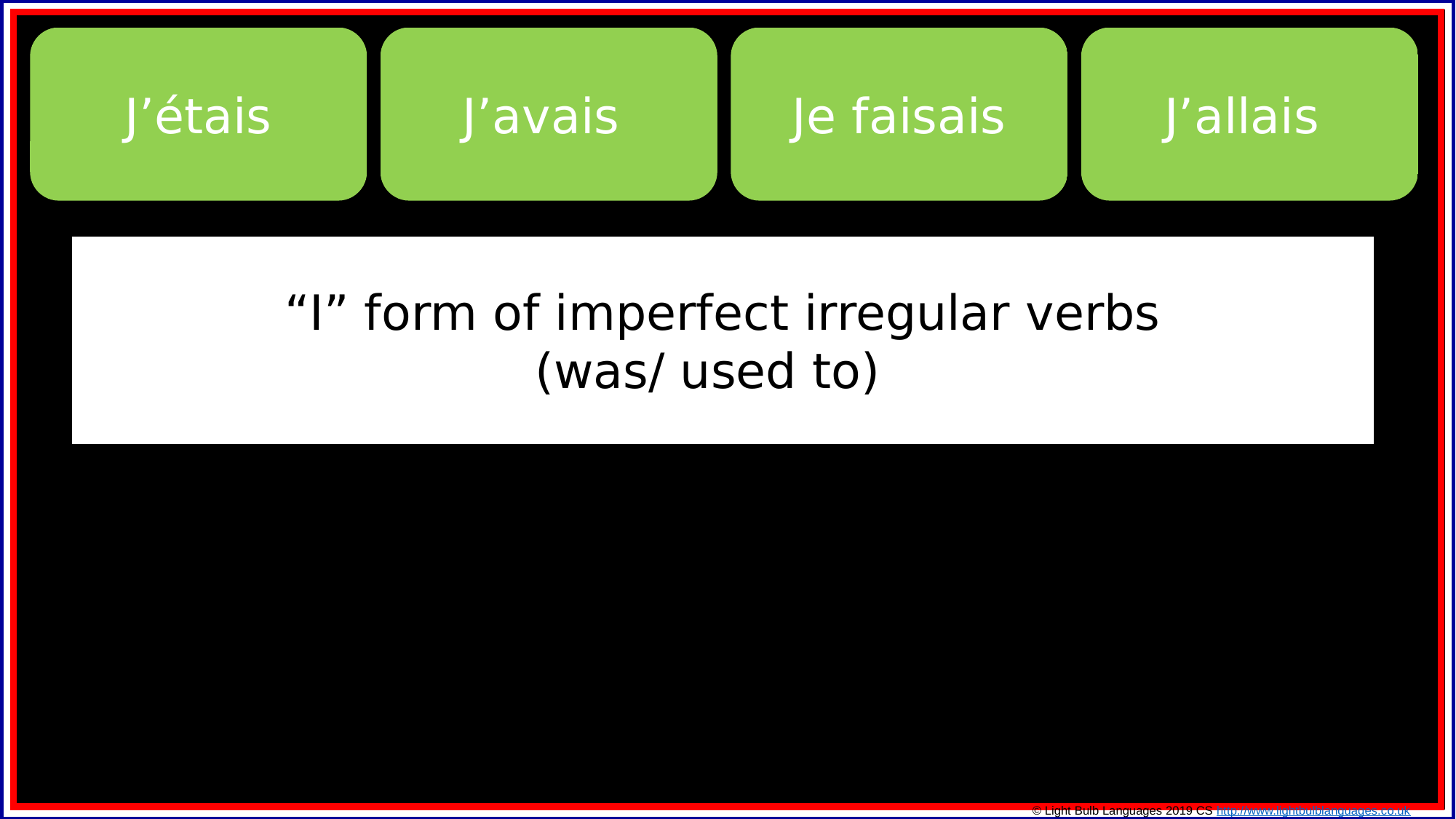

J’étais
J’avais
Je faisais
J’allais
“I” form of imperfect irregular verbs
(was/ used to)
© Light Bulb Languages 2019 CS http://www.lightbulblanguages.co.uk